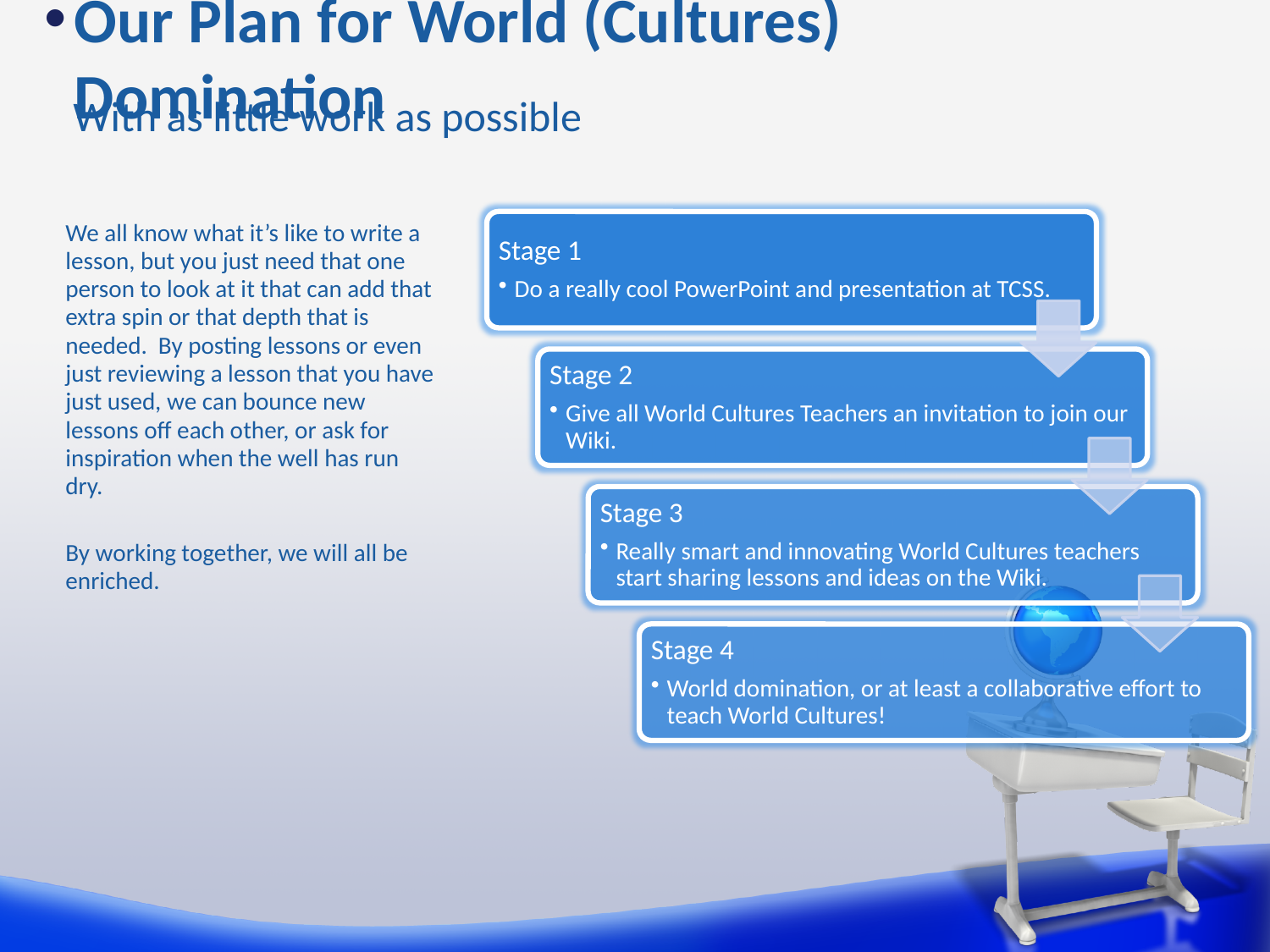

# Our Plan for World (Cultures) Domination
With as little work as possible
We all know what it’s like to write a lesson, but you just need that one person to look at it that can add that extra spin or that depth that is needed.  By posting lessons or even just reviewing a lesson that you have just used, we can bounce new lessons off each other, or ask for inspiration when the well has run dry.

By working together, we will all be enriched.
Stage 1
Do a really cool PowerPoint and presentation at TCSS.
Stage 2
Give all World Cultures Teachers an invitation to join our Wiki.
Stage 3
Really smart and innovating World Cultures teachers start sharing lessons and ideas on the Wiki.
Stage 4
World domination, or at least a collaborative effort to teach World Cultures!